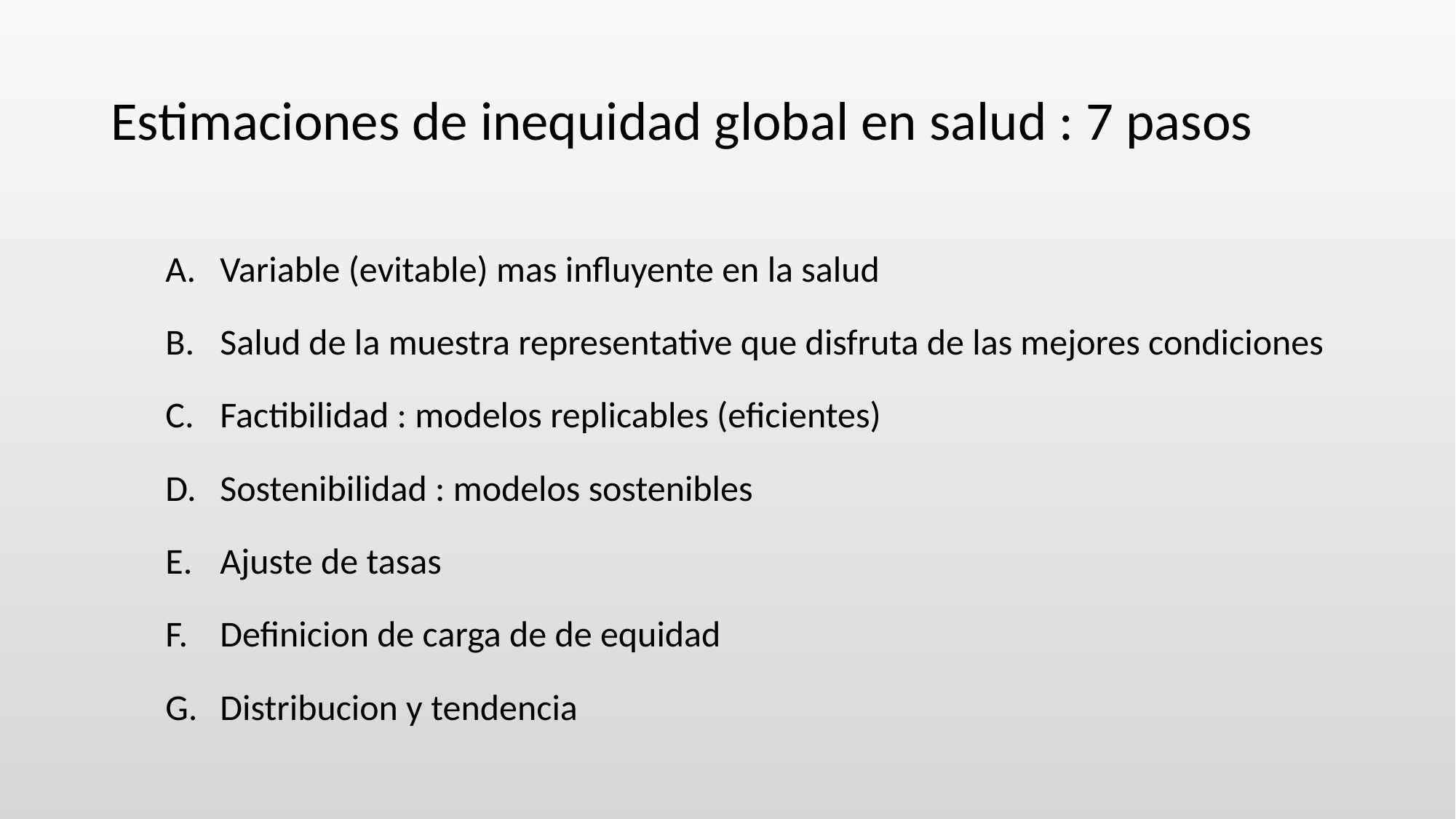

# Estimaciones de inequidad global en salud : 7 pasos
Variable (evitable) mas influyente en la salud
Salud de la muestra representative que disfruta de las mejores condiciones
Factibilidad : modelos replicables (eficientes)
Sostenibilidad : modelos sostenibles
Ajuste de tasas
Definicion de carga de de equidad
Distribucion y tendencia